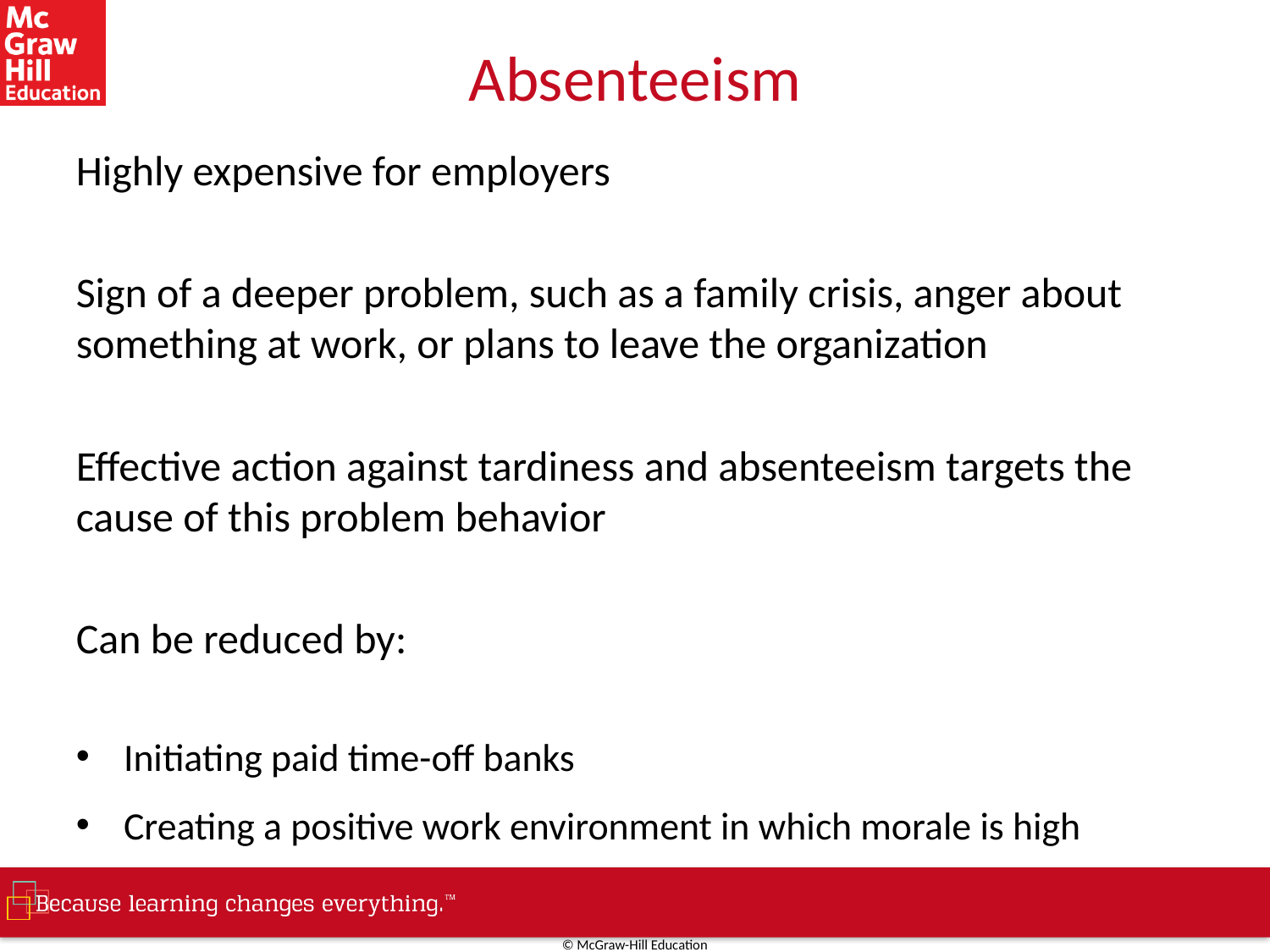

# Absenteeism
Highly expensive for employers

Sign of a deeper problem, such as a family crisis, anger about something at work, or plans to leave the organization

Effective action against tardiness and absenteeism targets the cause of this problem behavior

Can be reduced by:

Initiating paid time-off banks
Creating a positive work environment in which morale is high